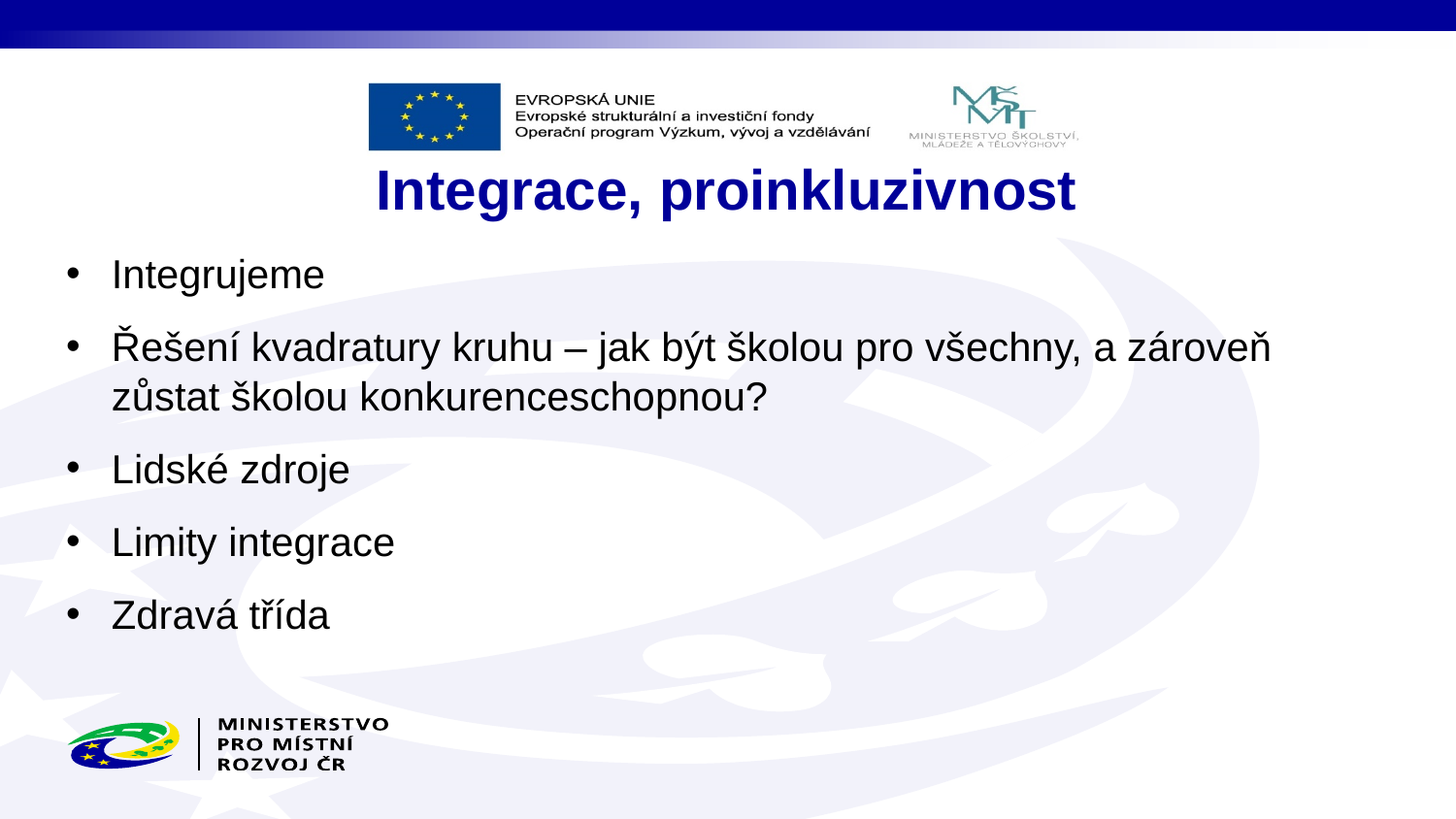

# Integrace, proinkluzivnost
Integrujeme
Řešení kvadratury kruhu – jak být školou pro všechny, a zároveň zůstat školou konkurenceschopnou?
Lidské zdroje
Limity integrace
Zdravá třída